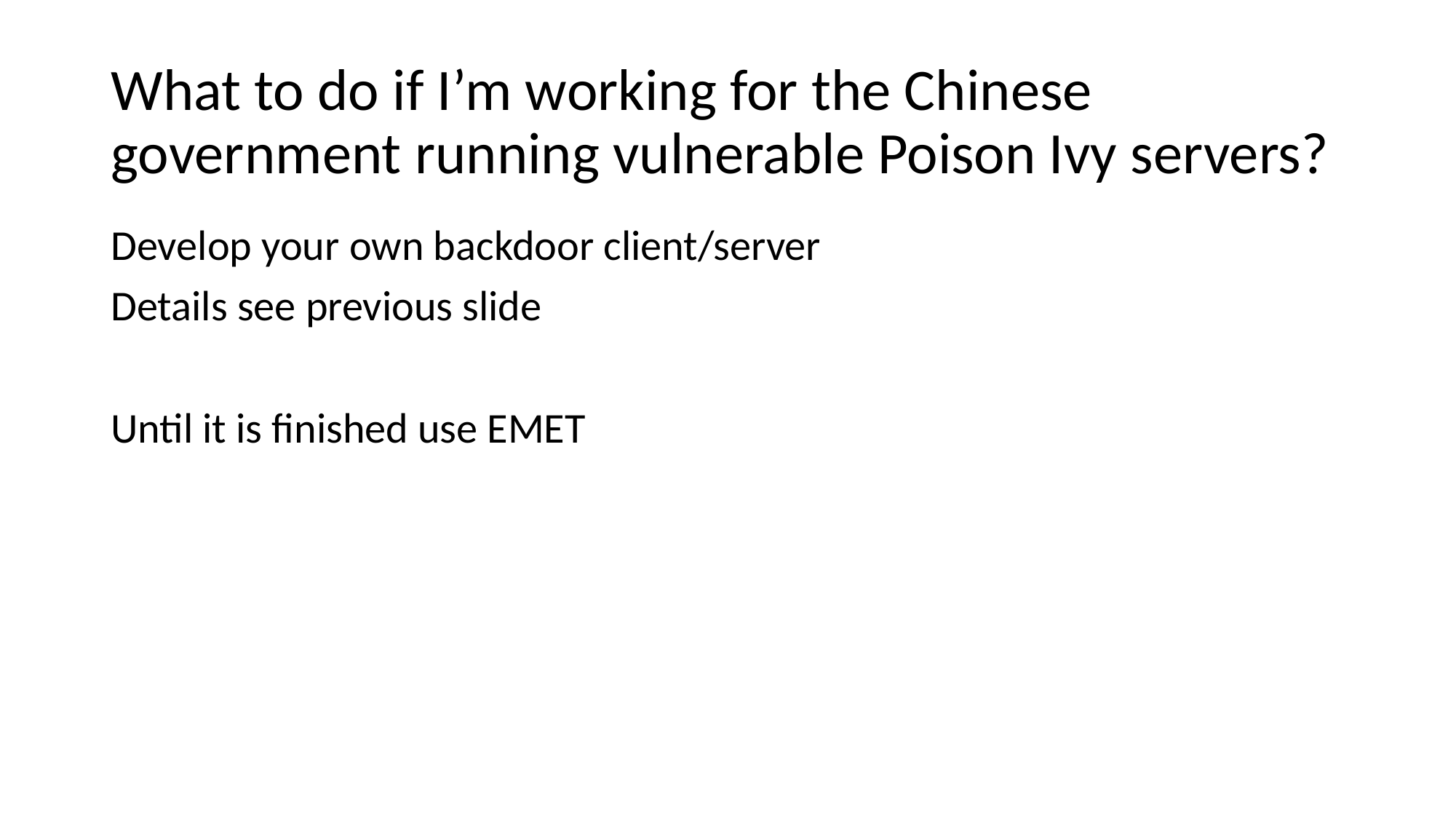

# What to do if I’m working for the Chinese government running vulnerable Poison Ivy servers?
Develop your own backdoor client/server
Details see previous slide

Until it is finished use EMET